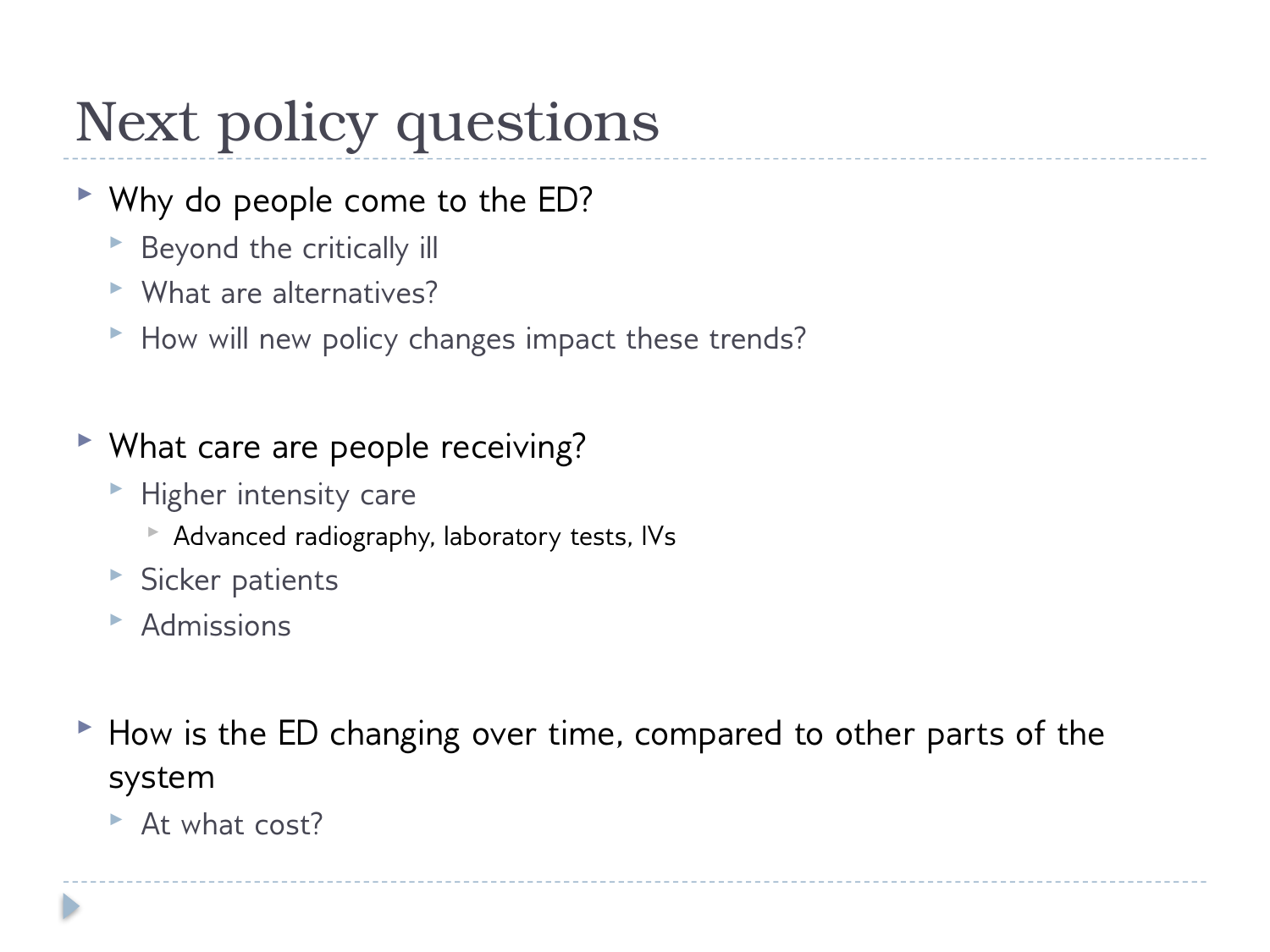

# Next policy questions
Why do people come to the ED?
Beyond the critically ill
What are alternatives?
How will new policy changes impact these trends?

What care are people receiving?
Higher intensity care
Advanced radiography, laboratory tests, IVs
Sicker patients
Admissions

How is the ED changing over time, compared to other parts of the system
At what cost?